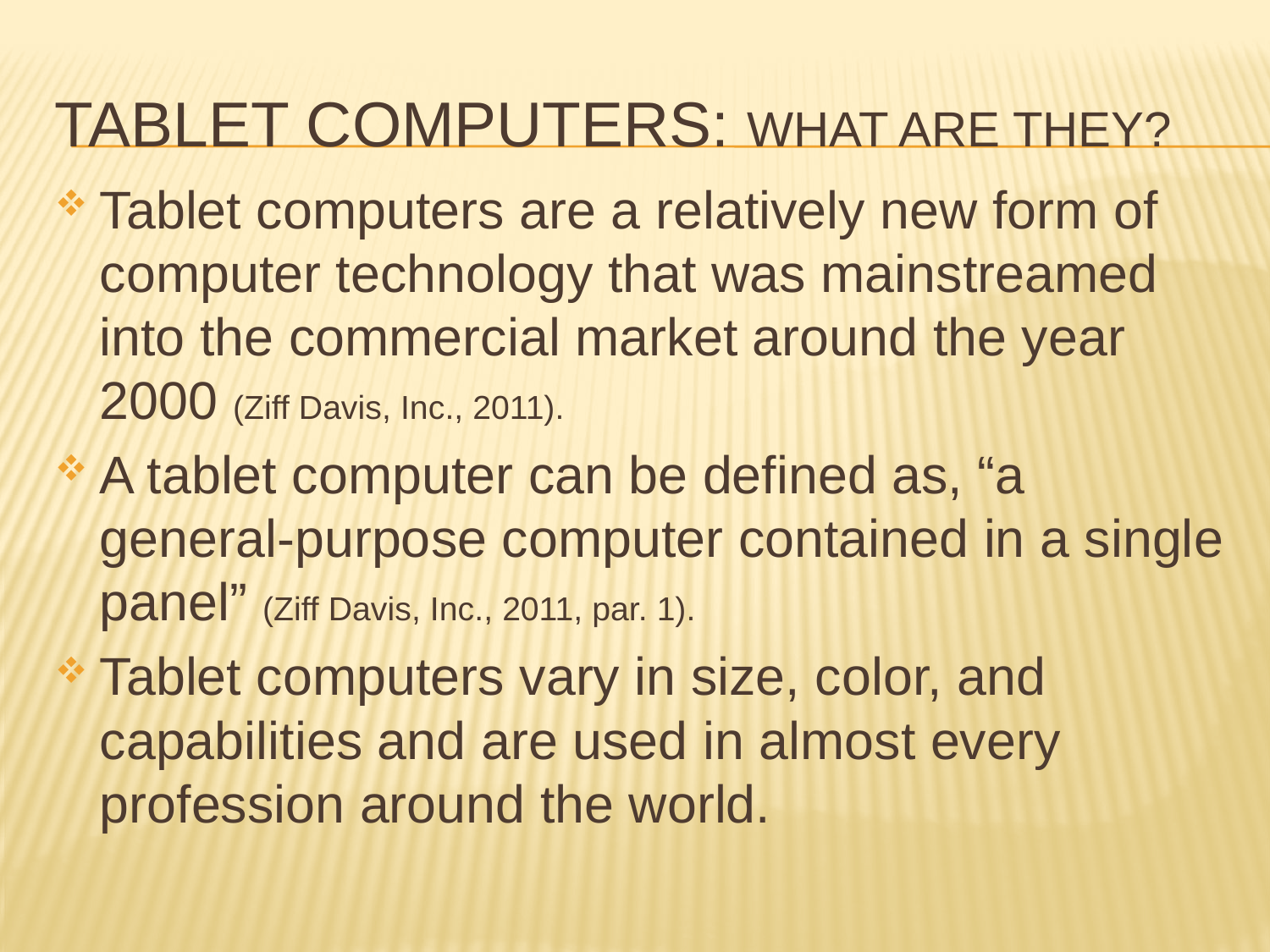

# Tablet computers: What are they?
Tablet computers are a relatively new form of computer technology that was mainstreamed into the commercial market around the year 2000 (Ziff Davis, Inc., 2011).
A tablet computer can be defined as, “a general-purpose computer contained in a single panel” (Ziff Davis, Inc., 2011, par. 1).
Tablet computers vary in size, color, and capabilities and are used in almost every profession around the world.